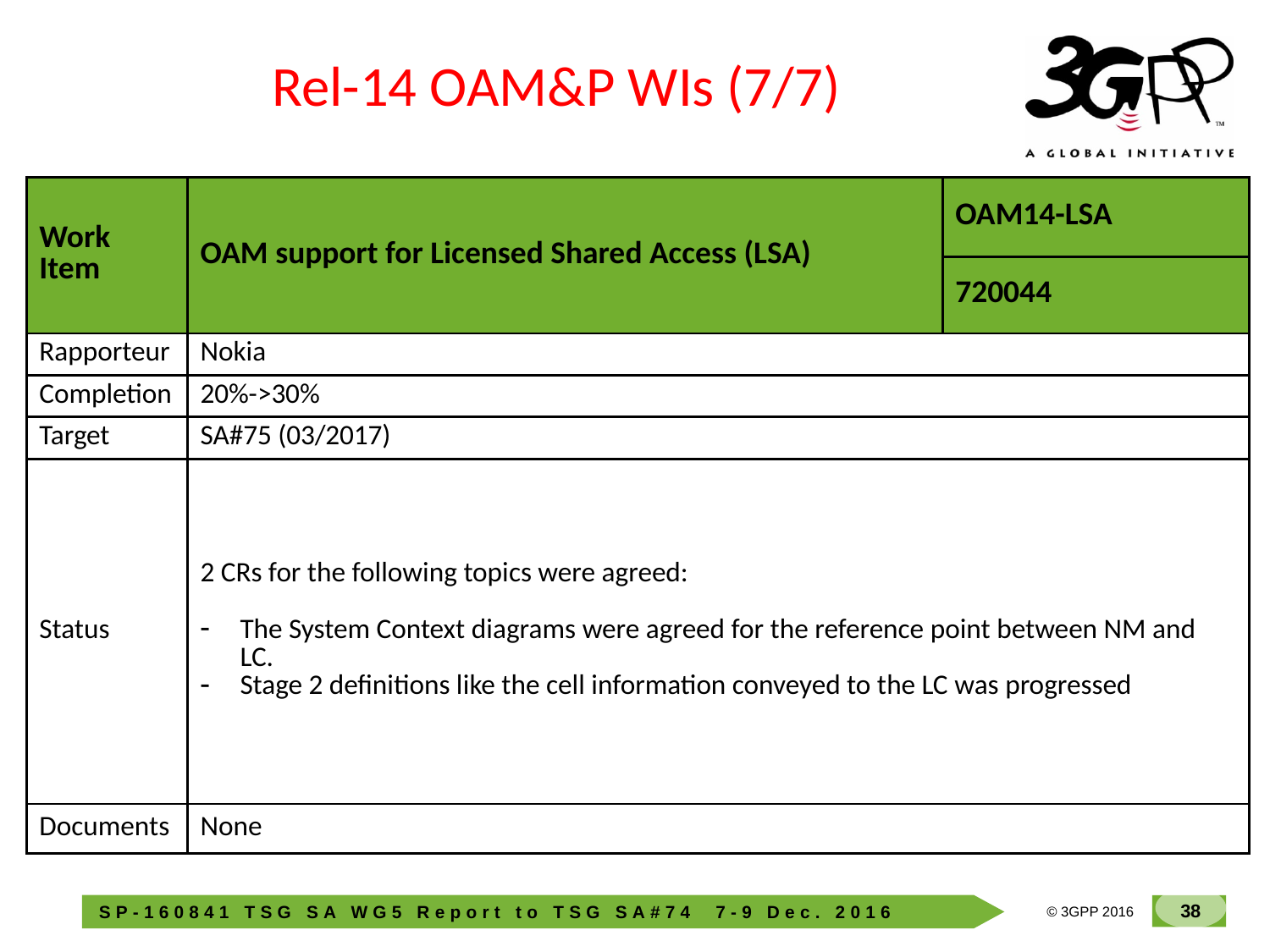

Rel-14 OAM&P WIs (7/7)
| Work Item | OAM support for Licensed Shared Access (LSA) | OAM14-LSA |
| --- | --- | --- |
|  |  | 720044 |
| Rapporteur | Nokia |  |
| Completion | 20%->30% |  |
| Target | SA#75 (03/2017) |  |
| Status | 2 CRs for the following topics were agreed: The System Context diagrams were agreed for the reference point between NM and LC. Stage 2 definitions like the cell information conveyed to the LC was progressed |  |
| Documents | None |  |